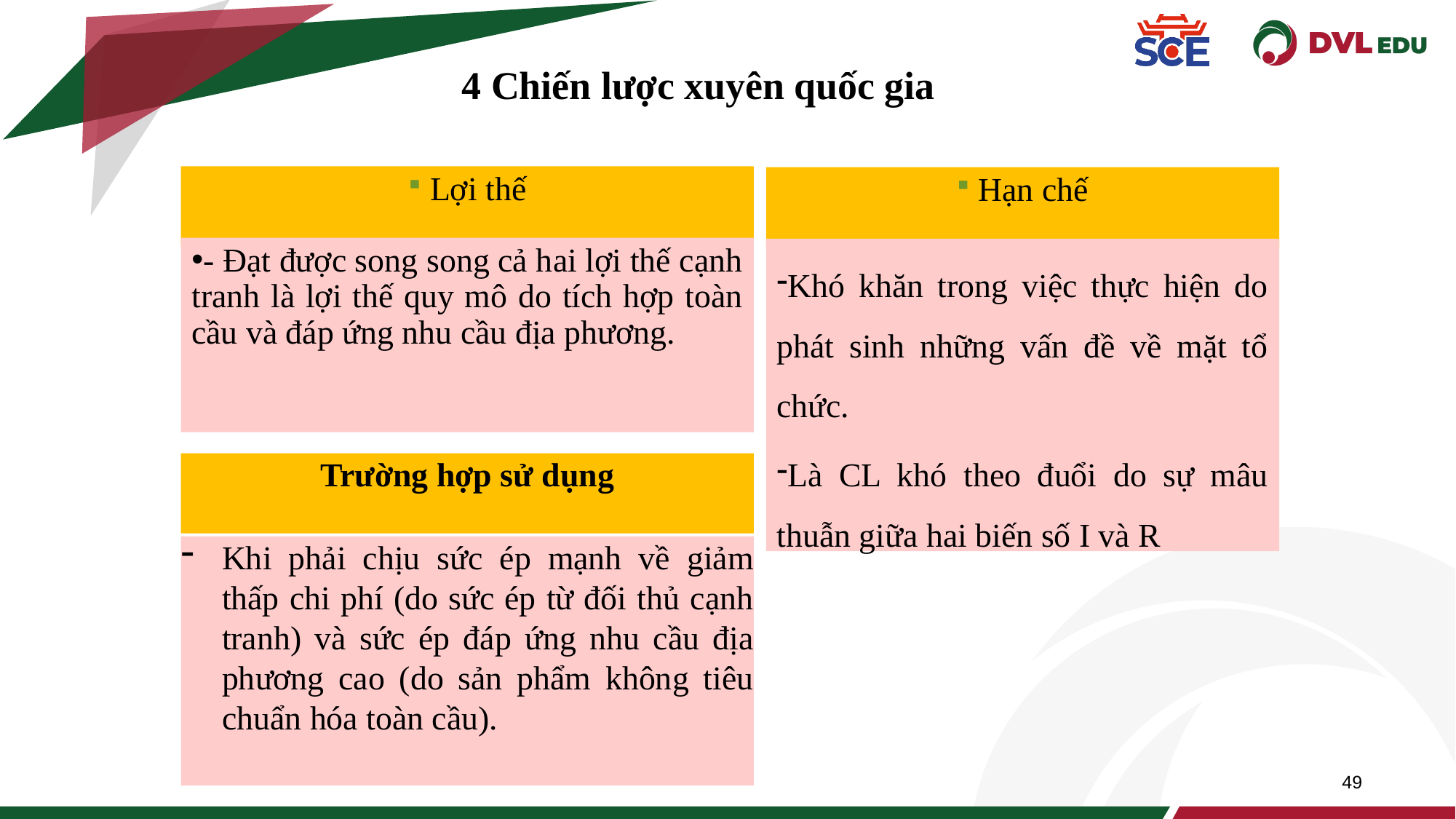

49
4 Chiến lược xuyên quốc gia
Lợi thế
Hạn chế
- Đạt được song song cả hai lợi thế cạnh tranh là lợi thế quy mô do tích hợp toàn cầu và đáp ứng nhu cầu địa phương.
Khó khăn trong việc thực hiện do phát sinh những vấn đề về mặt tổ chức.
Là CL khó theo đuổi do sự mâu thuẫn giữa hai biến số I và R
Trường hợp sử dụng

Khi phải chịu sức ép mạnh về giảm thấp chi phí (do sức ép từ đối thủ cạnh tranh) và sức ép đáp ứng nhu cầu địa phương cao (do sản phẩm không tiêu chuẩn hóa toàn cầu).

49